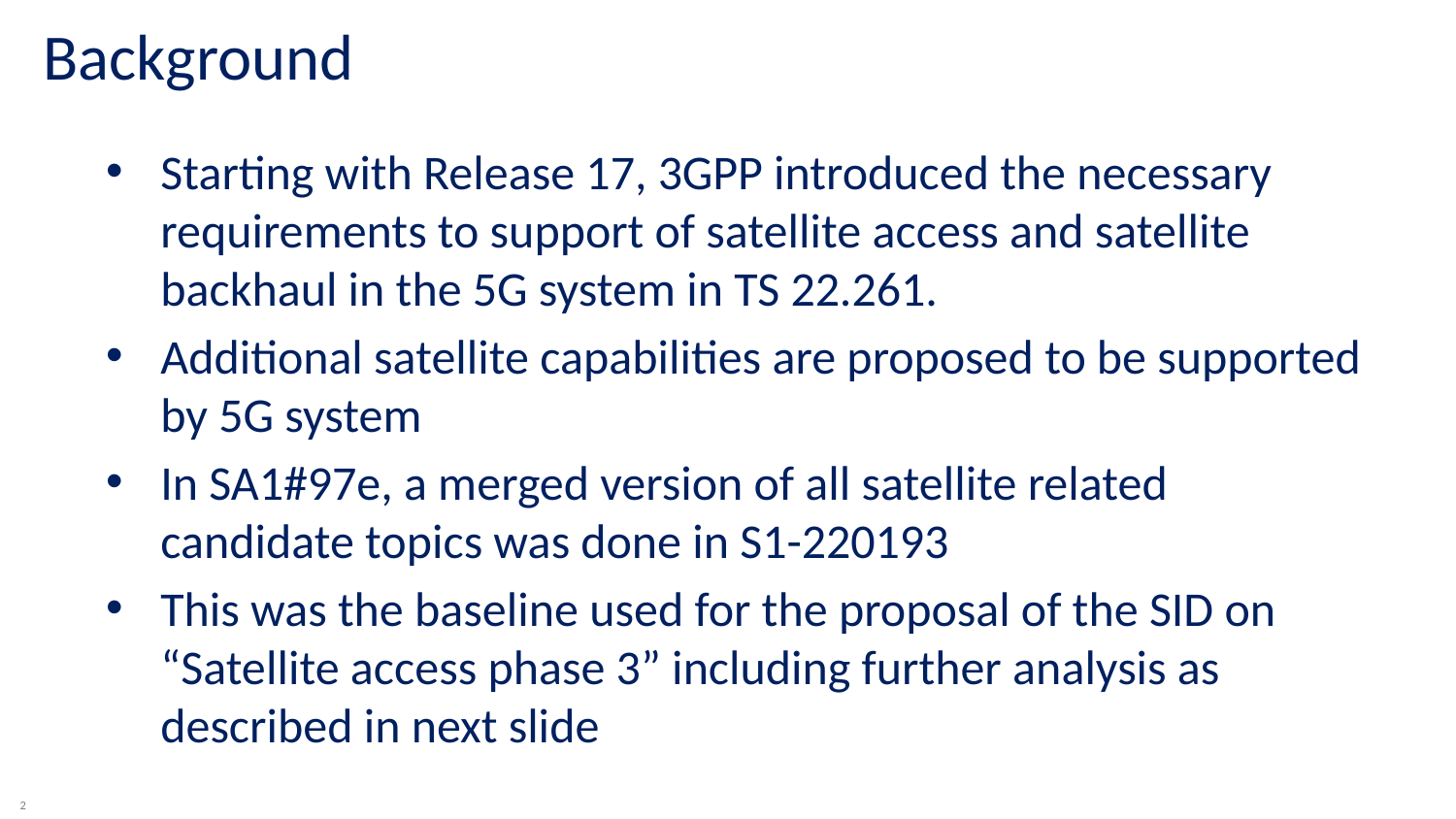

Background
Starting with Release 17, 3GPP introduced the necessary requirements to support of satellite access and satellite backhaul in the 5G system in TS 22.261.
Additional satellite capabilities are proposed to be supported by 5G system
In SA1#97e, a merged version of all satellite related candidate topics was done in S1-220193
This was the baseline used for the proposal of the SID on “Satellite access phase 3” including further analysis as described in next slide